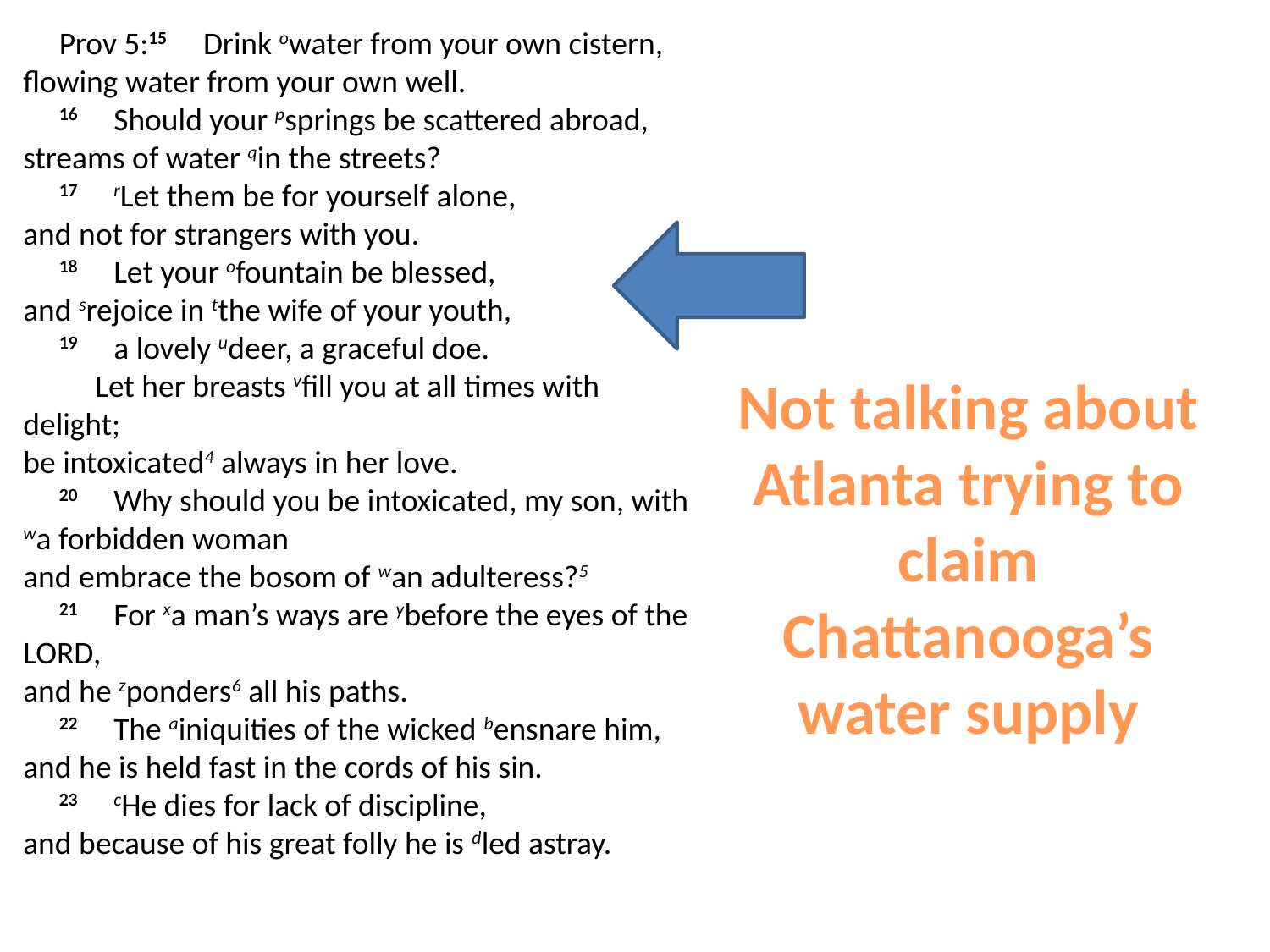

Prov 5:15     Drink o﻿water from your own cistern,
flowing water from your own well.
     16     Should your p﻿springs be scattered abroad,
streams of water q﻿in the streets?
     17     r﻿Let them be for yourself alone,
and not for strangers with you.
     18     Let your o﻿fountain be blessed,
and s﻿rejoice in t﻿the wife of your youth,
     19     a lovely u﻿deer, a graceful doe.
          Let her breasts v﻿fill you at all times with delight;
be intoxicated﻿4 always in her love.
     20     Why should you be intoxicated, my son, with w﻿a forbidden woman
and embrace the bosom of w﻿an adulteress?﻿5
     21     For x﻿a man’s ways are y﻿before the eyes of the Lord,
and he z﻿ponders﻿6 all his paths.
     22     The a﻿iniquities of the wicked b﻿ensnare him,
and he is held fast in the cords of his sin.
     23     c﻿He dies for lack of discipline,
and because of his great folly he is d﻿led astray.

Not talking about Atlanta trying to claim Chattanooga’s water supply